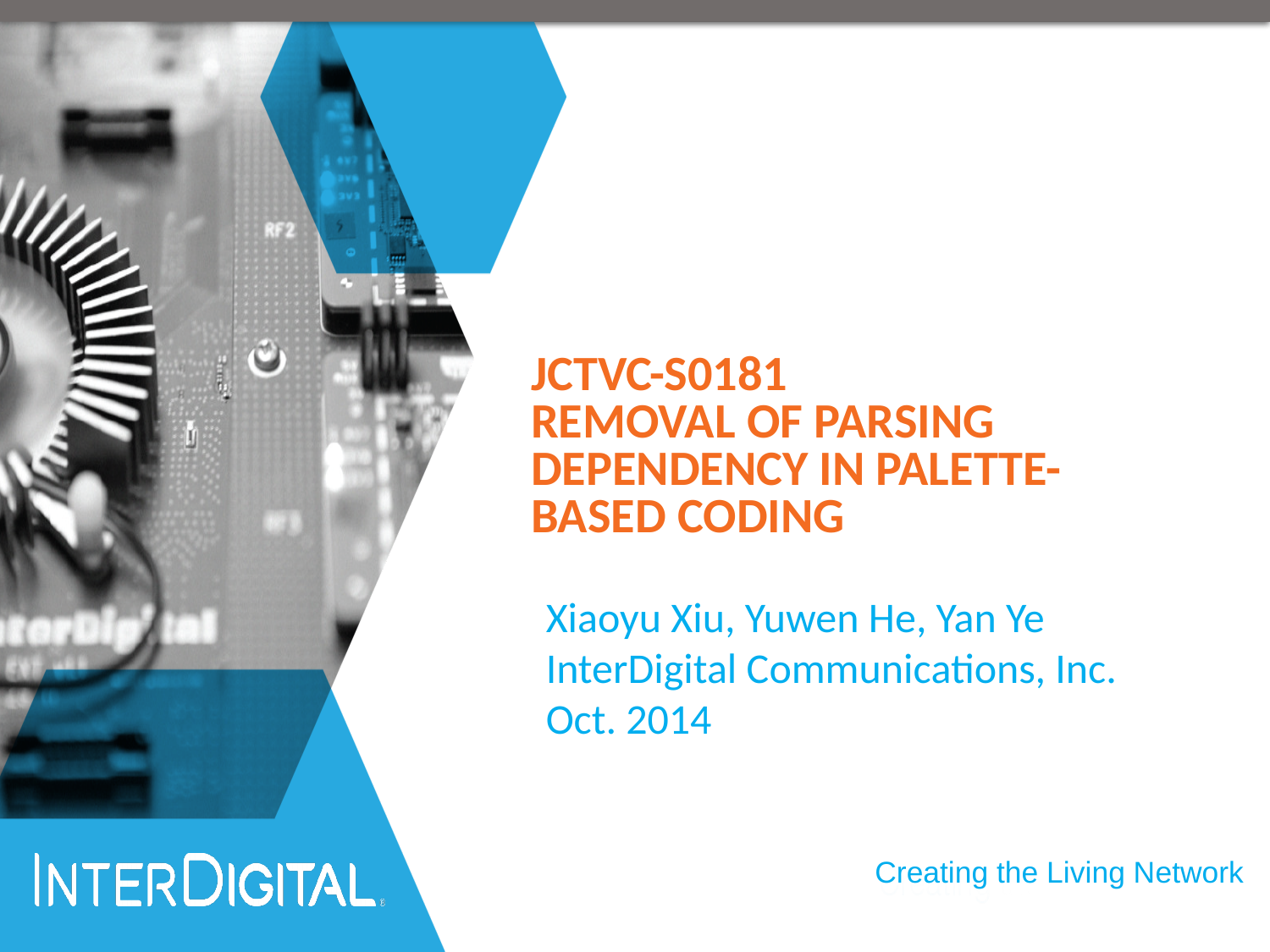

# JCTVC-S0181 Removal of parsing dependency in palette-based coding
Xiaoyu Xiu, Yuwen He, Yan Ye
InterDigital Communications, Inc.
Oct. 2014